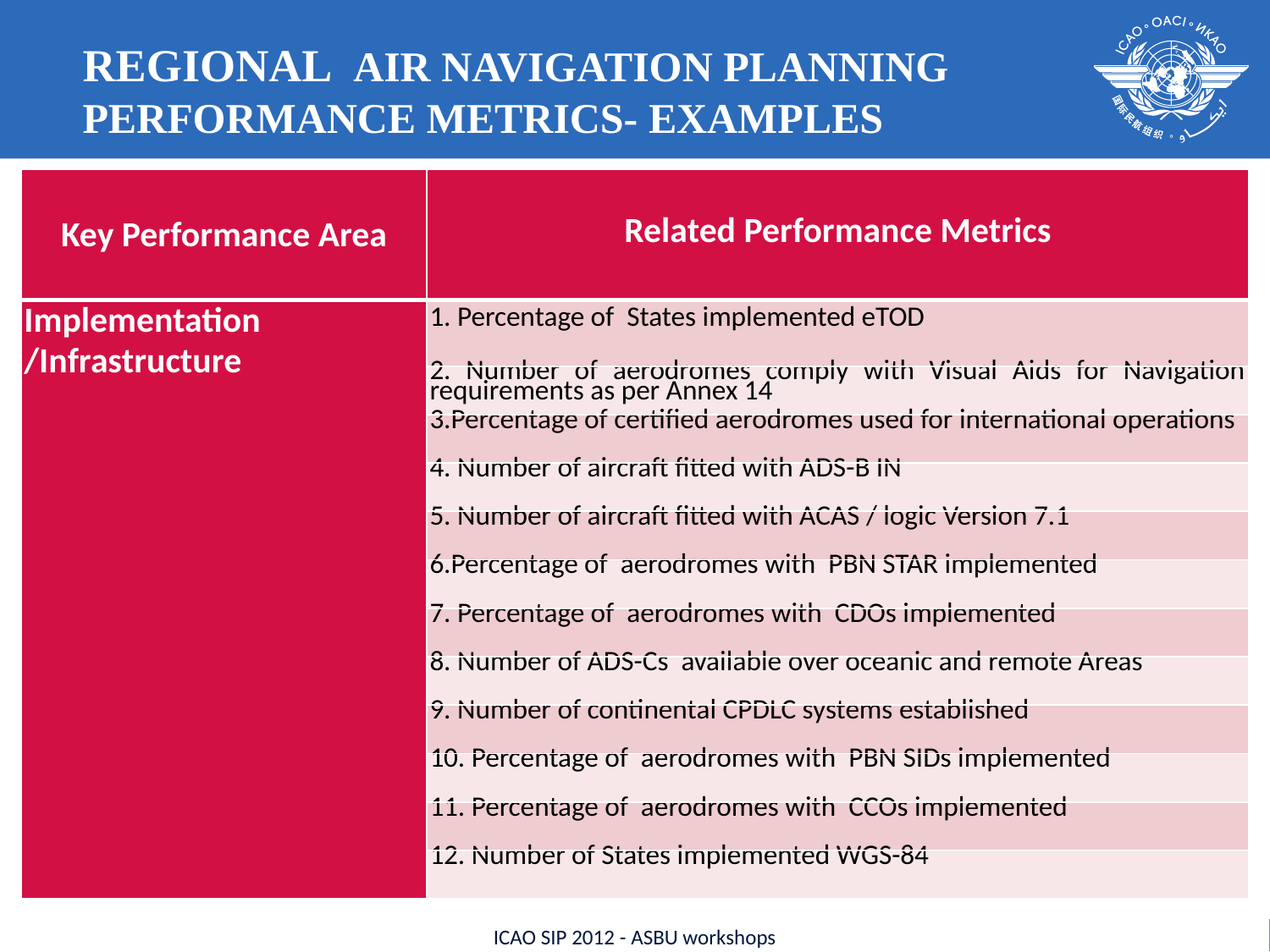

REGIONAL  AIR NAVIGATION PLANNING PERFORMANCE METRICS- EXAMPLES
| Key Performance Area | Related Performance Metrics |
| --- | --- |
| Implementation /Infrastructure | 1. Percentage of States implemented eTOD |
|  | 2. Number of aerodromes comply with Visual Aids for Navigation requirements as per Annex 14 |
|  | 3.Percentage of certified aerodromes used for international operations |
|  | 4. Number of aircraft fitted with ADS-B IN |
|  | 5. Number of aircraft fitted with ACAS / logic Version 7.1 |
|  | 6.Percentage of aerodromes with PBN STAR implemented |
|  | 7. Percentage of aerodromes with CDOs implemented |
|  | 8. Number of ADS-Cs available over oceanic and remote Areas |
|  | 9. Number of continental CPDLC systems established |
|  | 10. Percentage of aerodromes with PBN SIDs implemented |
|  | 11. Percentage of aerodromes with CCOs implemented |
|  | 12. Number of States implemented WGS-84 |
ICAO SIP 2012 - ASBU workshops